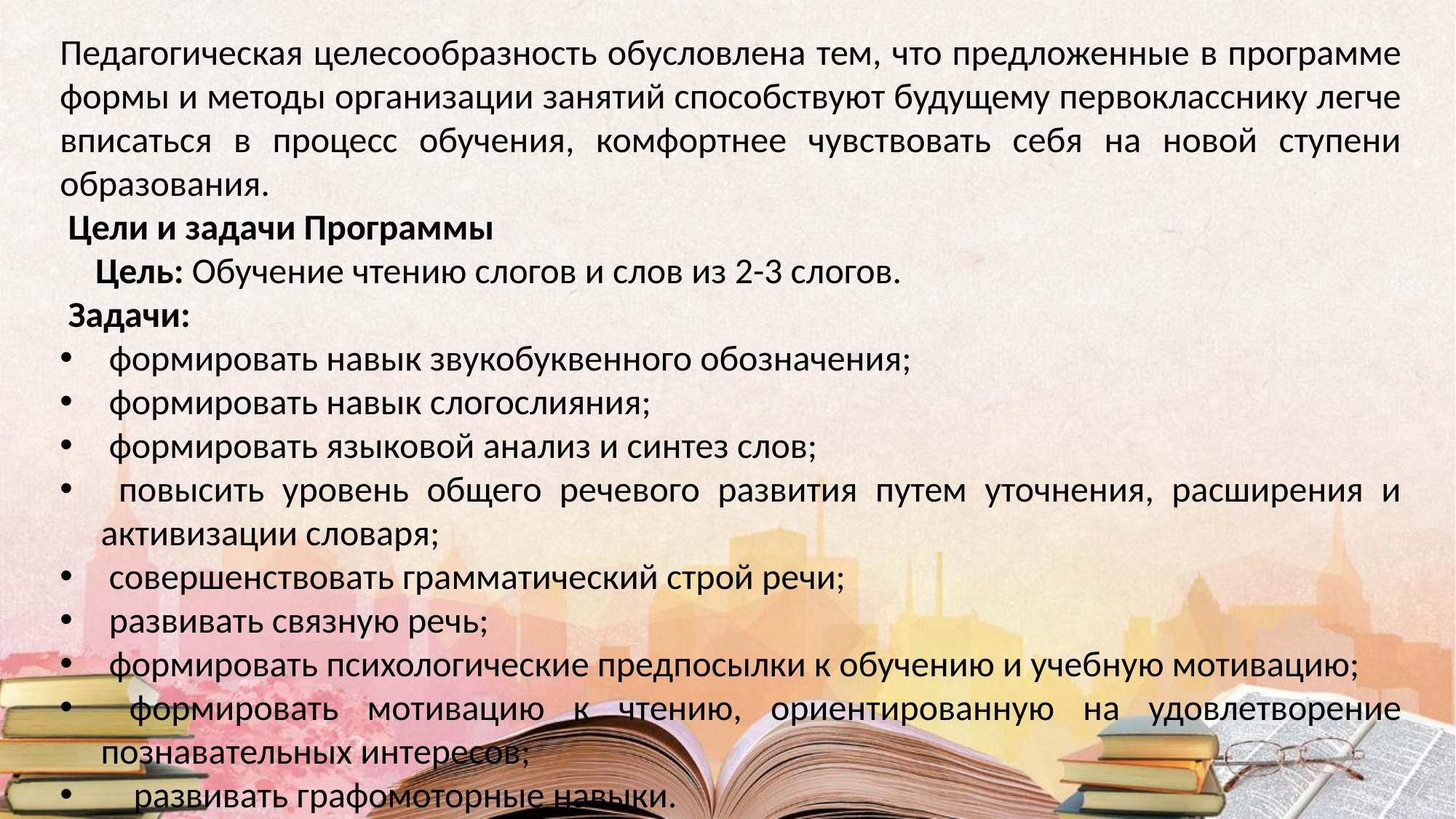

Педагогическая целесообразность обусловлена тем, что предложенные в программе формы и методы организации занятий способствуют будущему первокласснику легче вписаться в процесс обучения, комфортнее чувствовать себя на новой ступени образования.
 Цели и задачи Программы
 Цель: Обучение чтению слогов и слов из 2-3 слогов.
 Задачи:
 формировать навык звукобуквенного обозначения;
 формировать навык слогослияния;
 формировать языковой анализ и синтез слов;
 повысить уровень общего речевого развития путем уточнения, расширения и активизации словаря;
 совершенствовать грамматический строй речи;
 развивать связную речь;
 формировать психологические предпосылки к обучению и учебную мотивацию;
 формировать мотивацию к чтению, ориентированную на удовлетворение познавательных интересов;
    развивать графомоторные навыки.